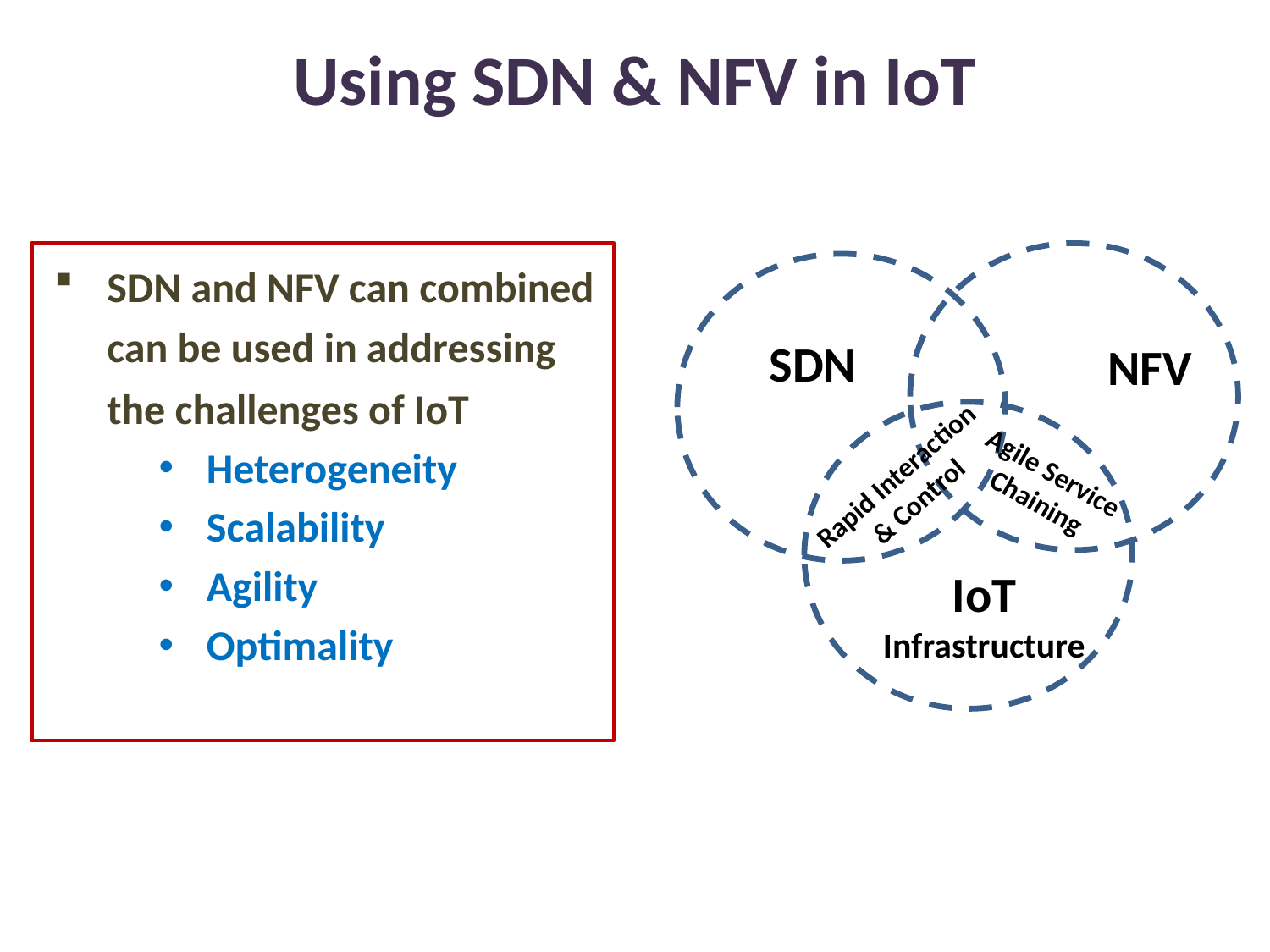

# Using SDN & NFV in IoT
SDN and NFV can combined can be used in addressing the challenges of IoT
Heterogeneity
Scalability
Agility
Optimality

SDN
NFV

Agile Service Chaining
Rapid Interaction & Control
IoT Infrastructure